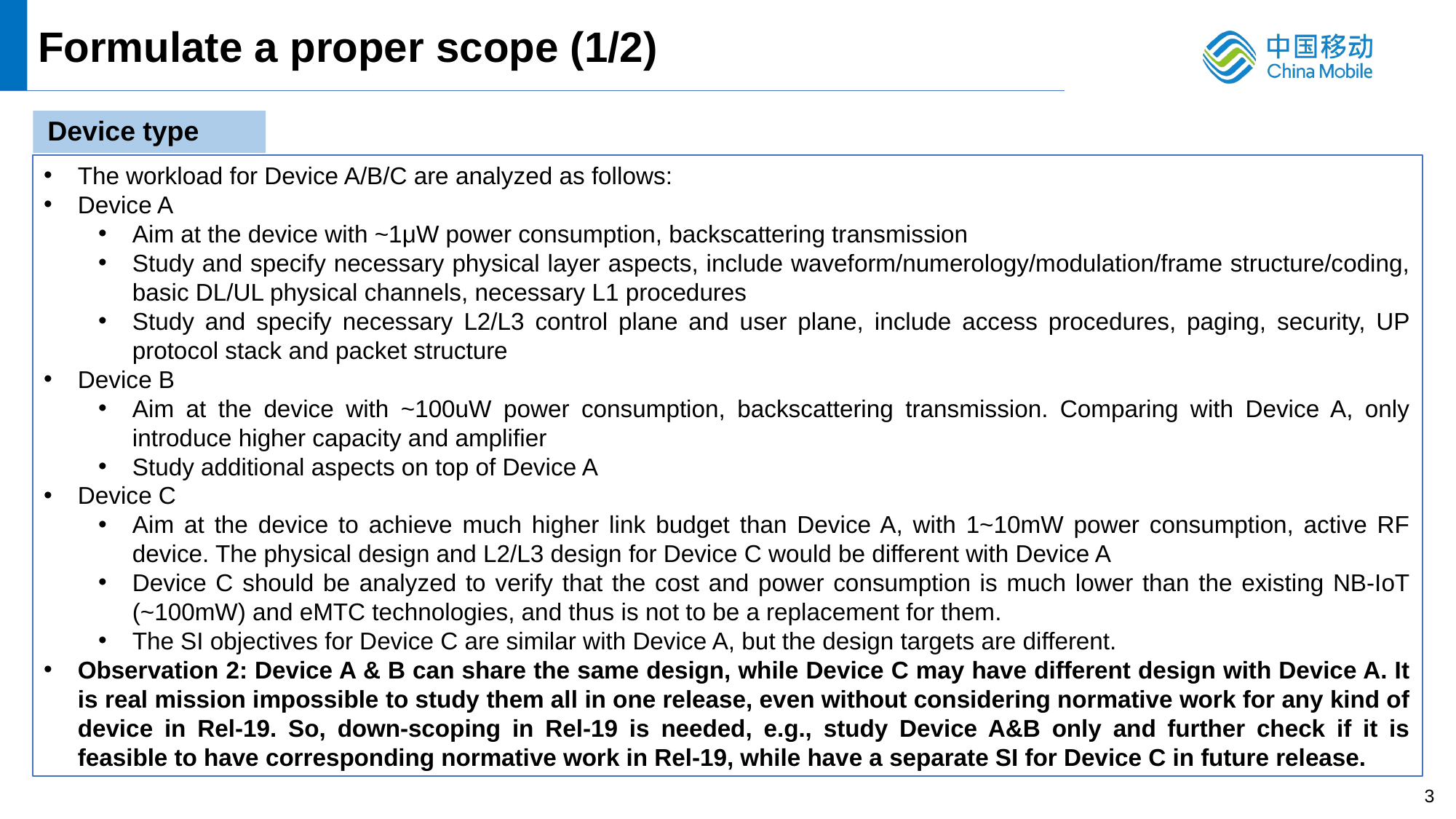

Formulate a proper scope (1/2)
Device type

The workload for Device A/B/C are analyzed as follows:
Device A
Aim at the device with ~1μW power consumption, backscattering transmission
Study and specify necessary physical layer aspects, include waveform/numerology/modulation/frame structure/coding, basic DL/UL physical channels, necessary L1 procedures
Study and specify necessary L2/L3 control plane and user plane, include access procedures, paging, security, UP protocol stack and packet structure
Device B
Aim at the device with ~100uW power consumption, backscattering transmission. Comparing with Device A, only introduce higher capacity and amplifier
Study additional aspects on top of Device A
Device C
Aim at the device to achieve much higher link budget than Device A, with 1~10mW power consumption, active RF device. The physical design and L2/L3 design for Device C would be different with Device A
Device C should be analyzed to verify that the cost and power consumption is much lower than the existing NB-IoT (~100mW) and eMTC technologies, and thus is not to be a replacement for them.
The SI objectives for Device C are similar with Device A, but the design targets are different.
Observation 2: Device A & B can share the same design, while Device C may have different design with Device A. It is real mission impossible to study them all in one release, even without considering normative work for any kind of device in Rel-19. So, down-scoping in Rel-19 is needed, e.g., study Device A&B only and further check if it is feasible to have corresponding normative work in Rel-19, while have a separate SI for Device C in future release.
3